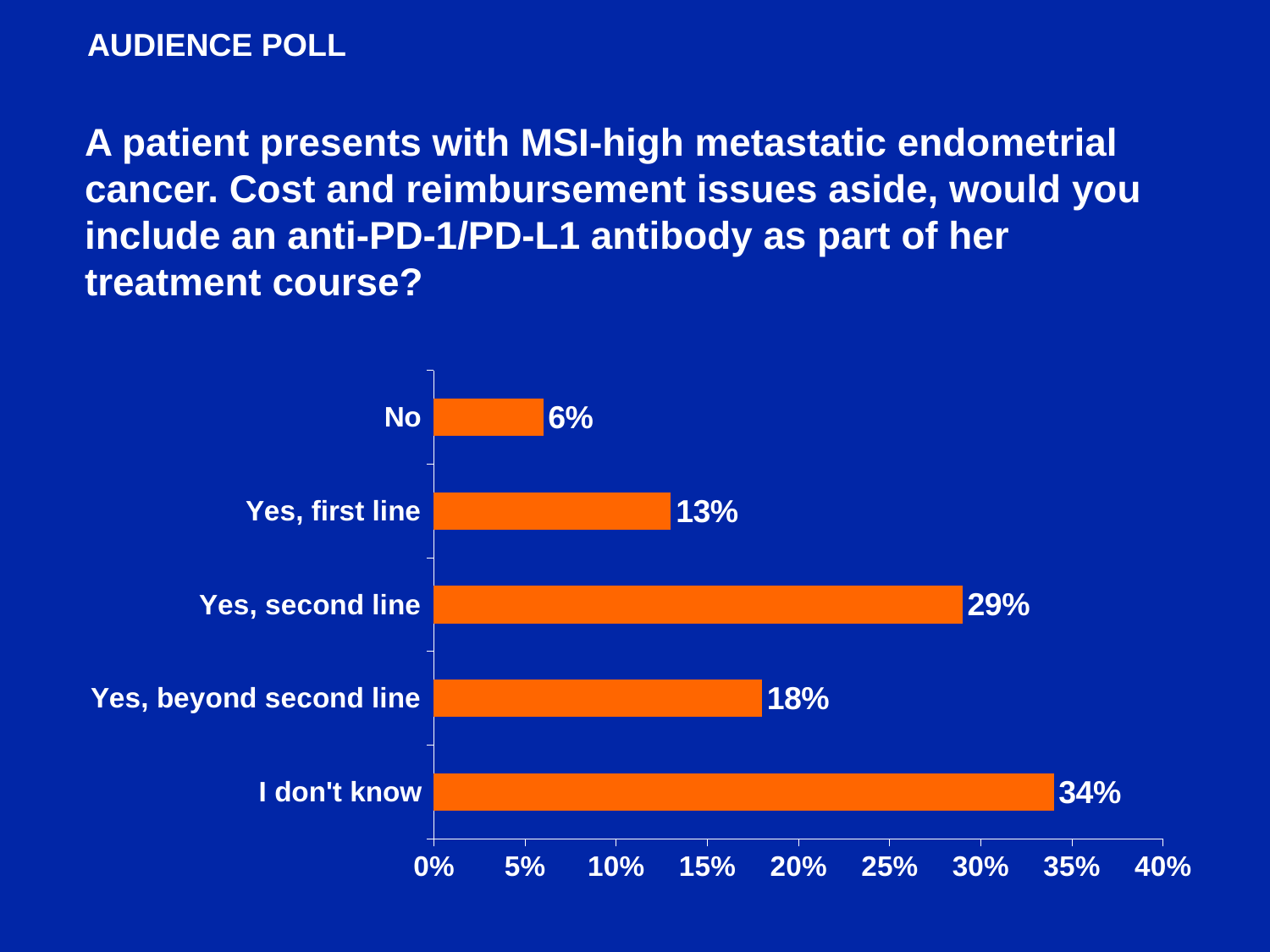

AUDIENCE POLL
A patient presents with MSI-high metastatic endometrial cancer. Cost and reimbursement issues aside, would you include an anti-PD-1/PD-L1 antibody as part of her treatment course?

### Chart

| Category | Series 1 |
|---|---|
| I don't know | 0.34 |
| Yes, beyond second line | 0.18 |
| Yes, second line | 0.29 |
| Yes, first line | 0.13 |
| No | 0.06 |